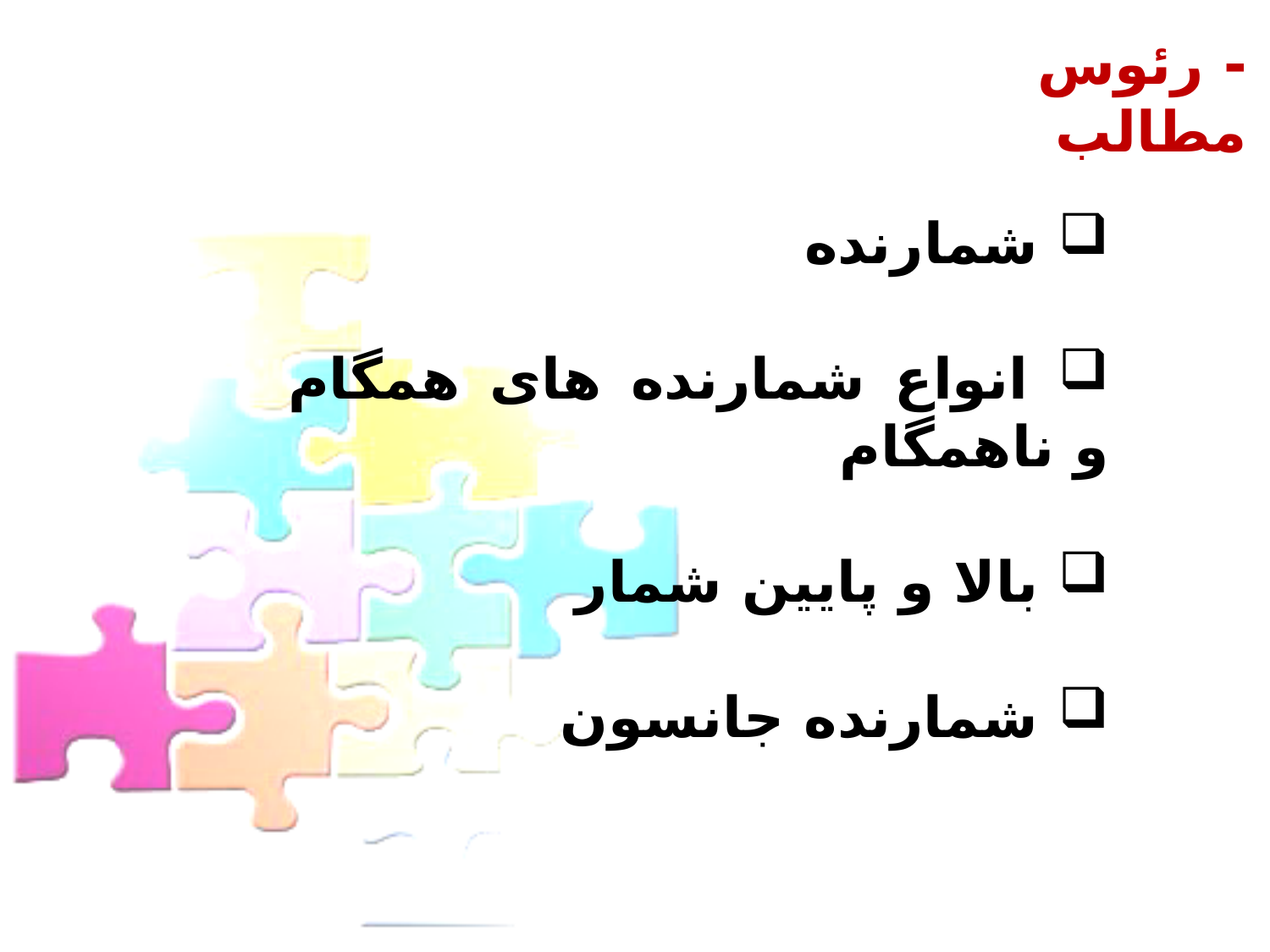

# - رئوس مطالب
 شمارنده

 انواع شمارنده های همگام و ناهمگام

 بالا و پایین شمار

 شمارنده جانسون